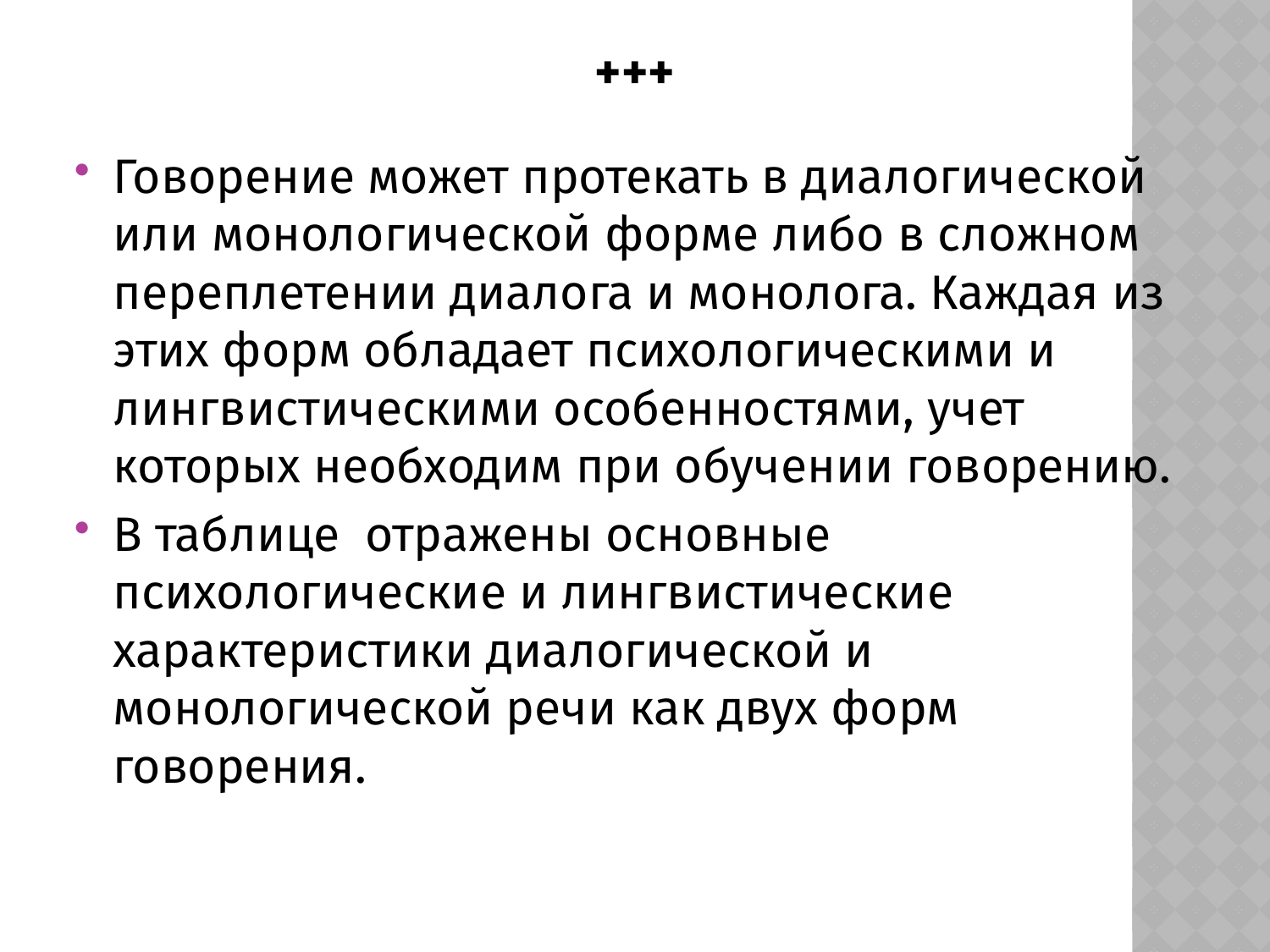

# +++
Говорение может протекать в диалогической или монологической форме либо в сложном переплетении диалога и монолога. Каждая из этих форм обладает психологическими и лингвистическими особенностями, учет которых необходим при обучении говорению.
В таблице  отражены основные психологические и лингвистические характеристики диалогической и монологической речи как двух форм говорения.